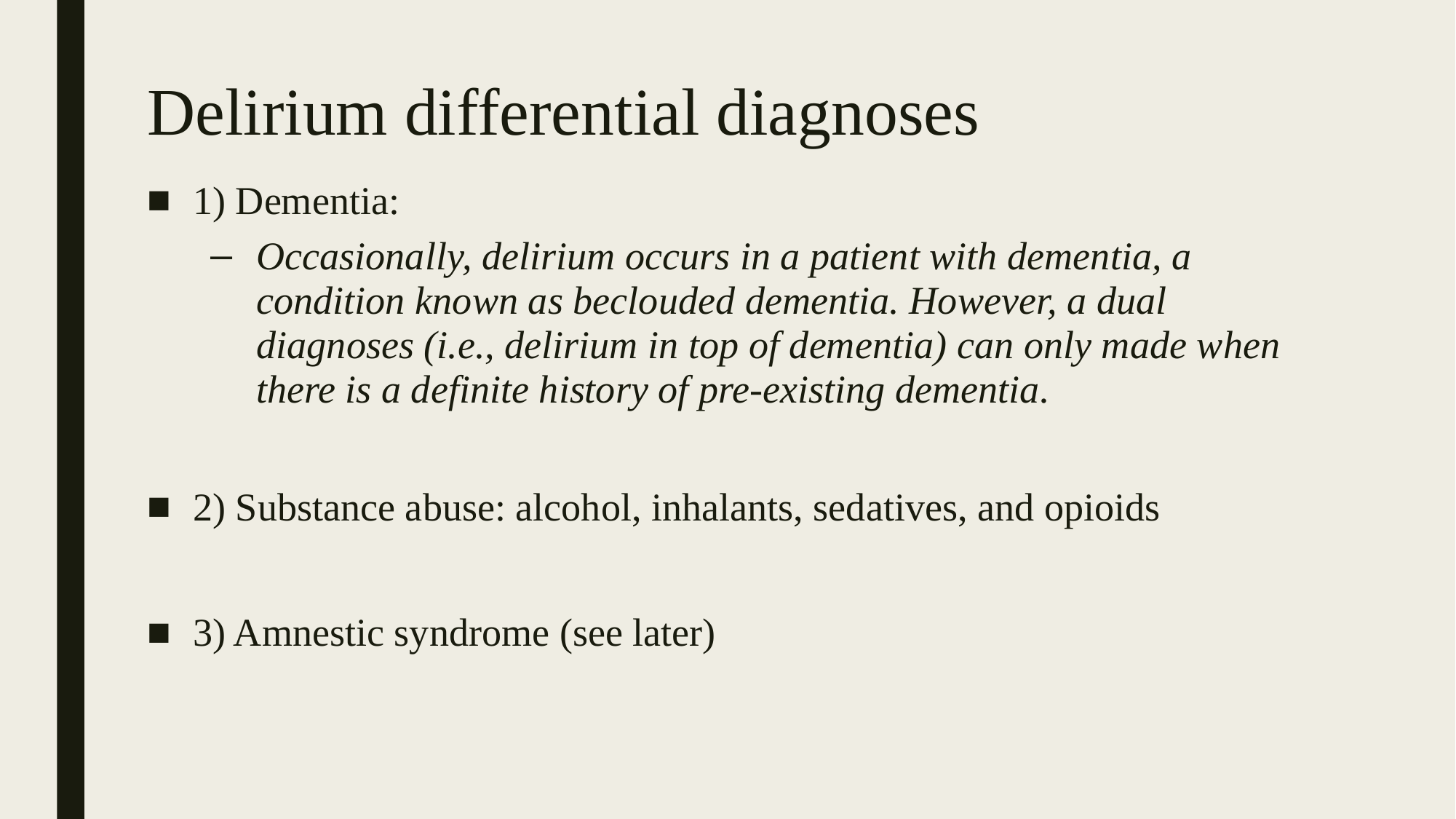

# Delirium differential diagnoses
1) Dementia:
Occasionally, delirium occurs in a patient with dementia, a condition known as beclouded dementia. However, a dual diagnoses (i.e., delirium in top of dementia) can only made when there is a definite history of pre-existing dementia.

2) Substance abuse: alcohol, inhalants, sedatives, and opioids

3) Amnestic syndrome (see later)